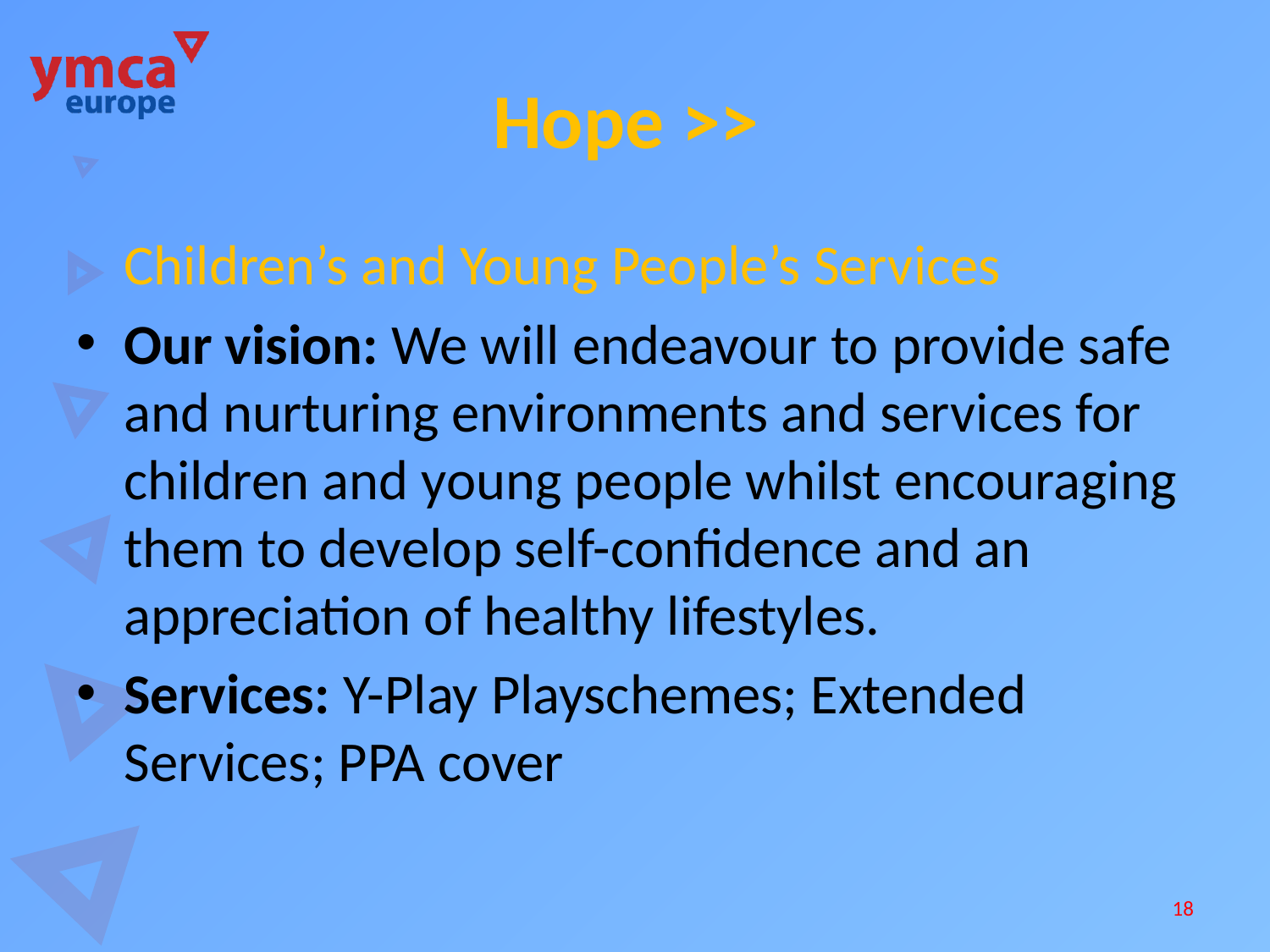

# Hope >>
	Children’s and Young People’s Services
Our vision: We will endeavour to provide safe and nurturing environments and services for children and young people whilst encouraging them to develop self-confidence and an appreciation of healthy lifestyles.
Services: Y-Play Playschemes; Extended Services; PPA cover